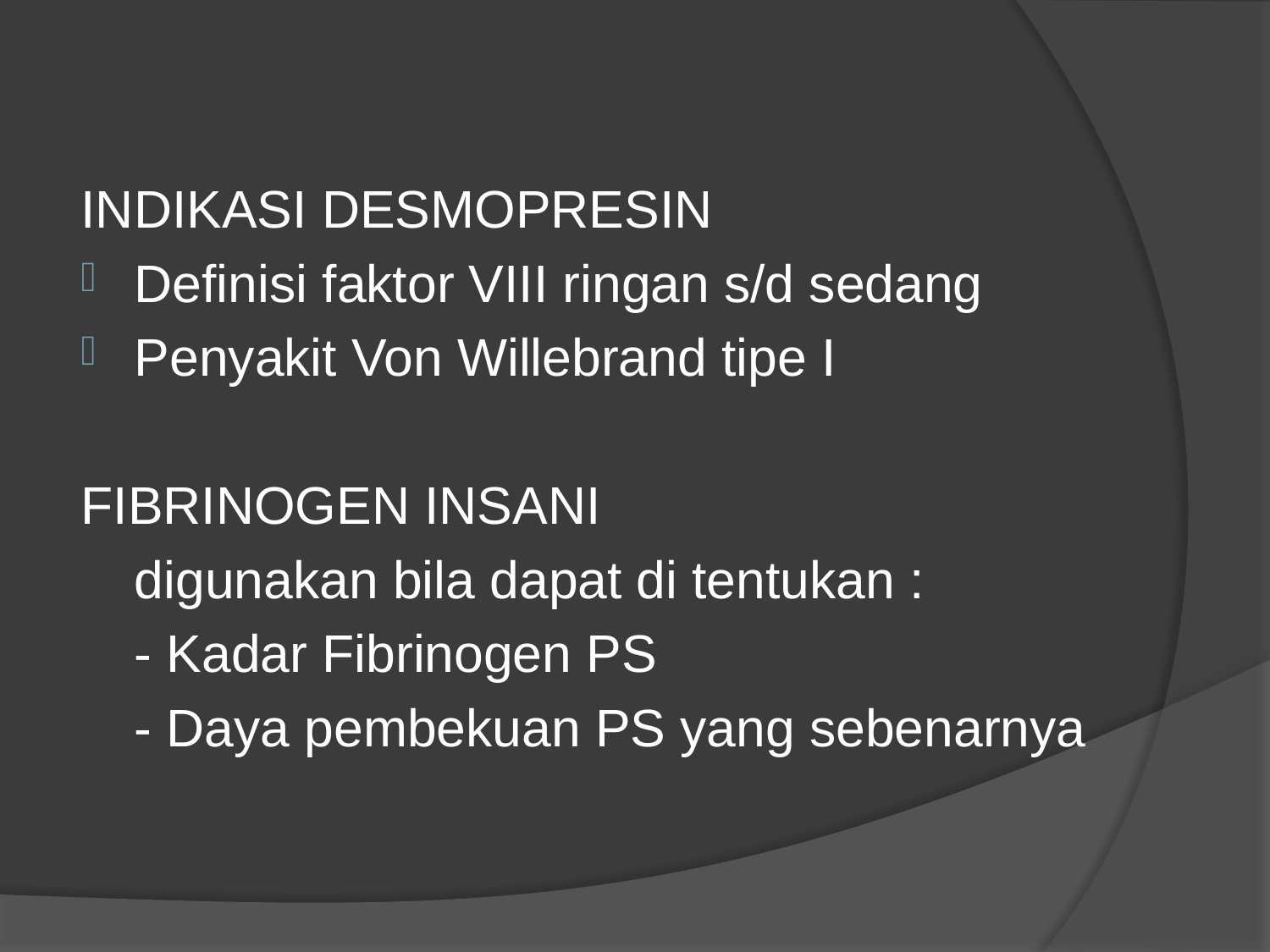

INDIKASI DESMOPRESIN
Definisi faktor VIII ringan s/d sedang
Penyakit Von Willebrand tipe I

FIBRINOGEN INSANI
	digunakan bila dapat di tentukan :
	- Kadar Fibrinogen PS
	- Daya pembekuan PS yang sebenarnya